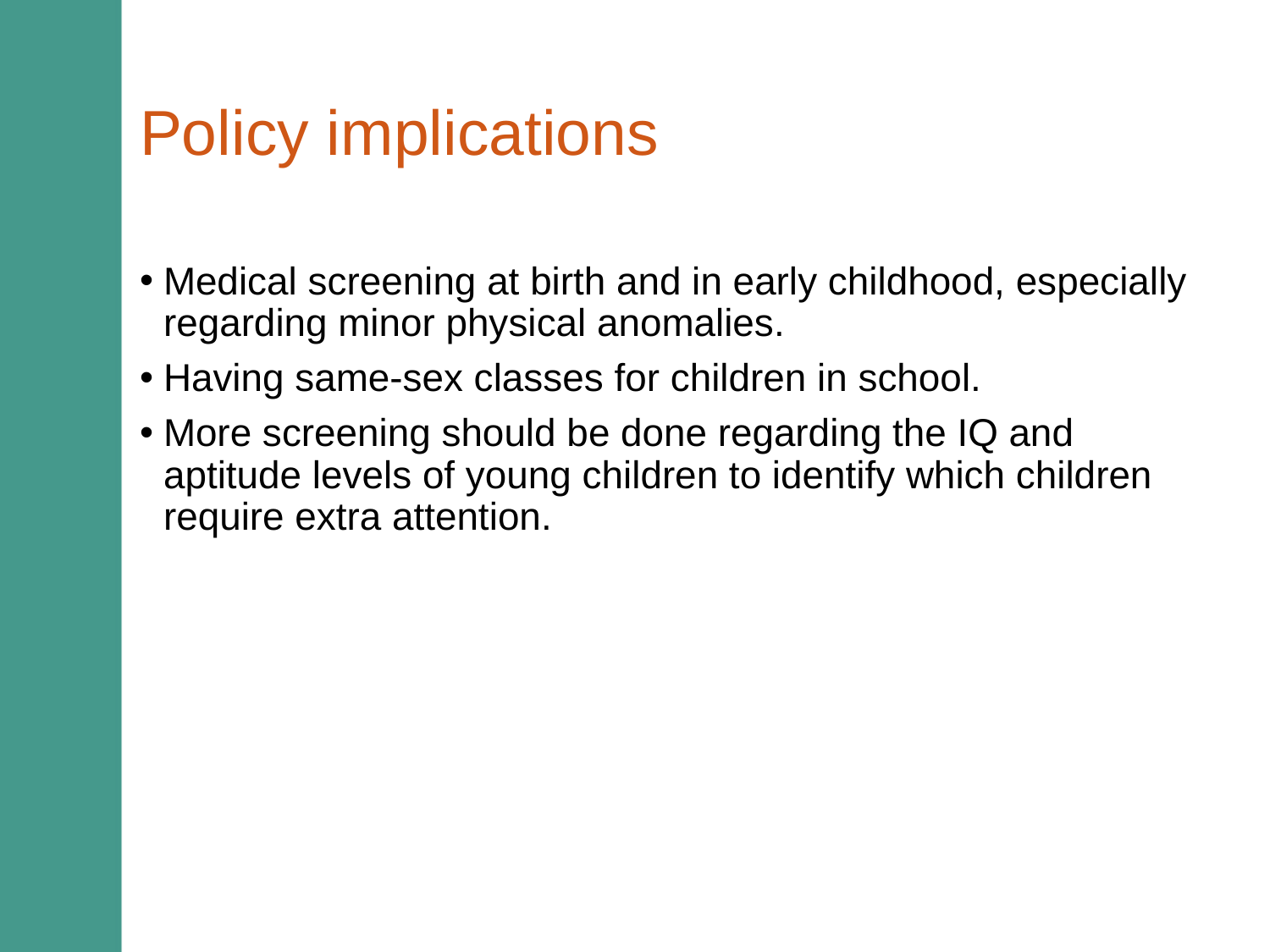

# Policy implications
Medical screening at birth and in early childhood, especially regarding minor physical anomalies.
Having same-sex classes for children in school.
More screening should be done regarding the IQ and aptitude levels of young children to identify which children require extra attention.